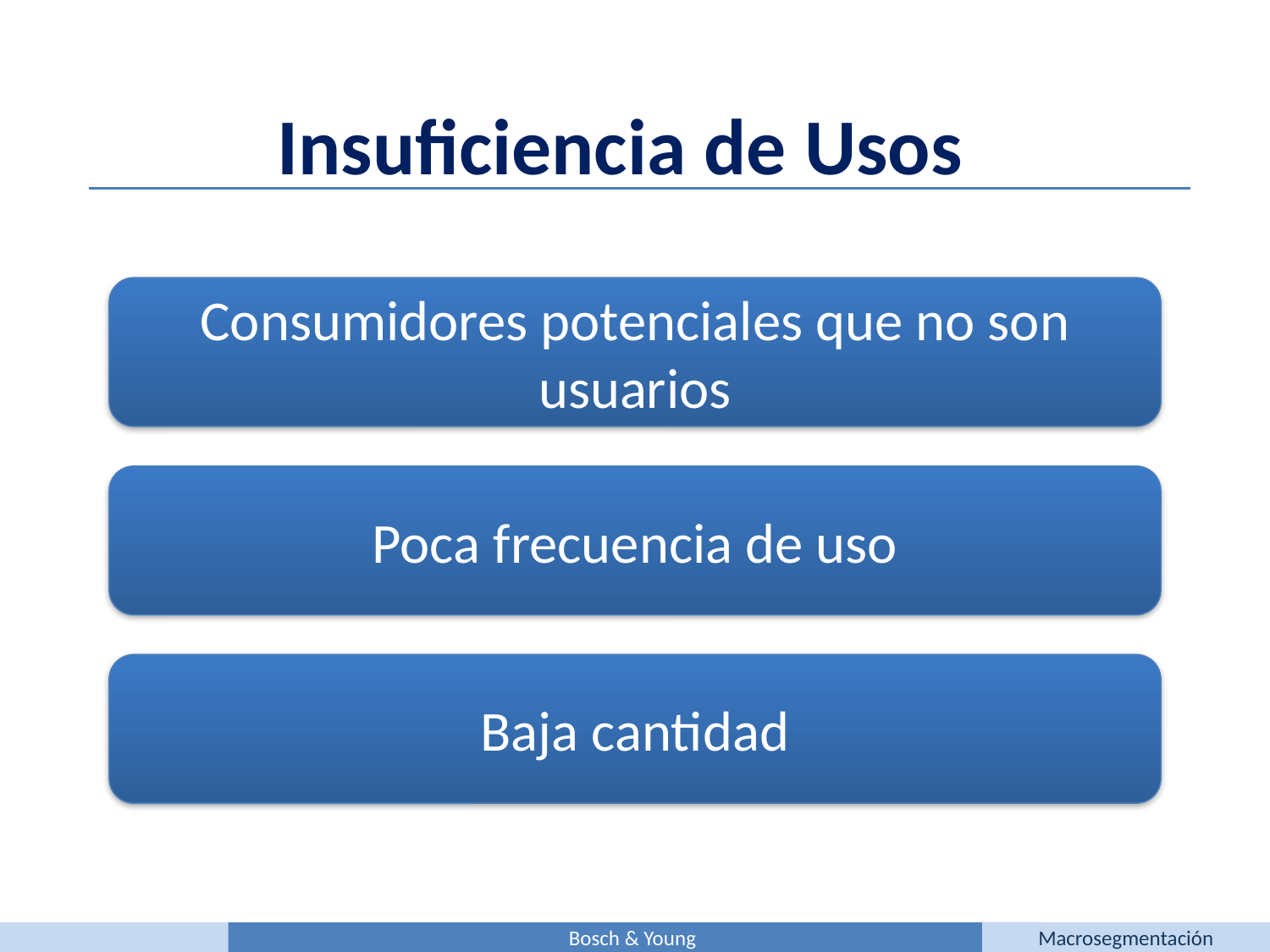

Insuficiencia de Usos
Consumidores potenciales que no son usuarios
Poca frecuencia de uso
Baja cantidad

Bosch & Young
Macrosegmentación